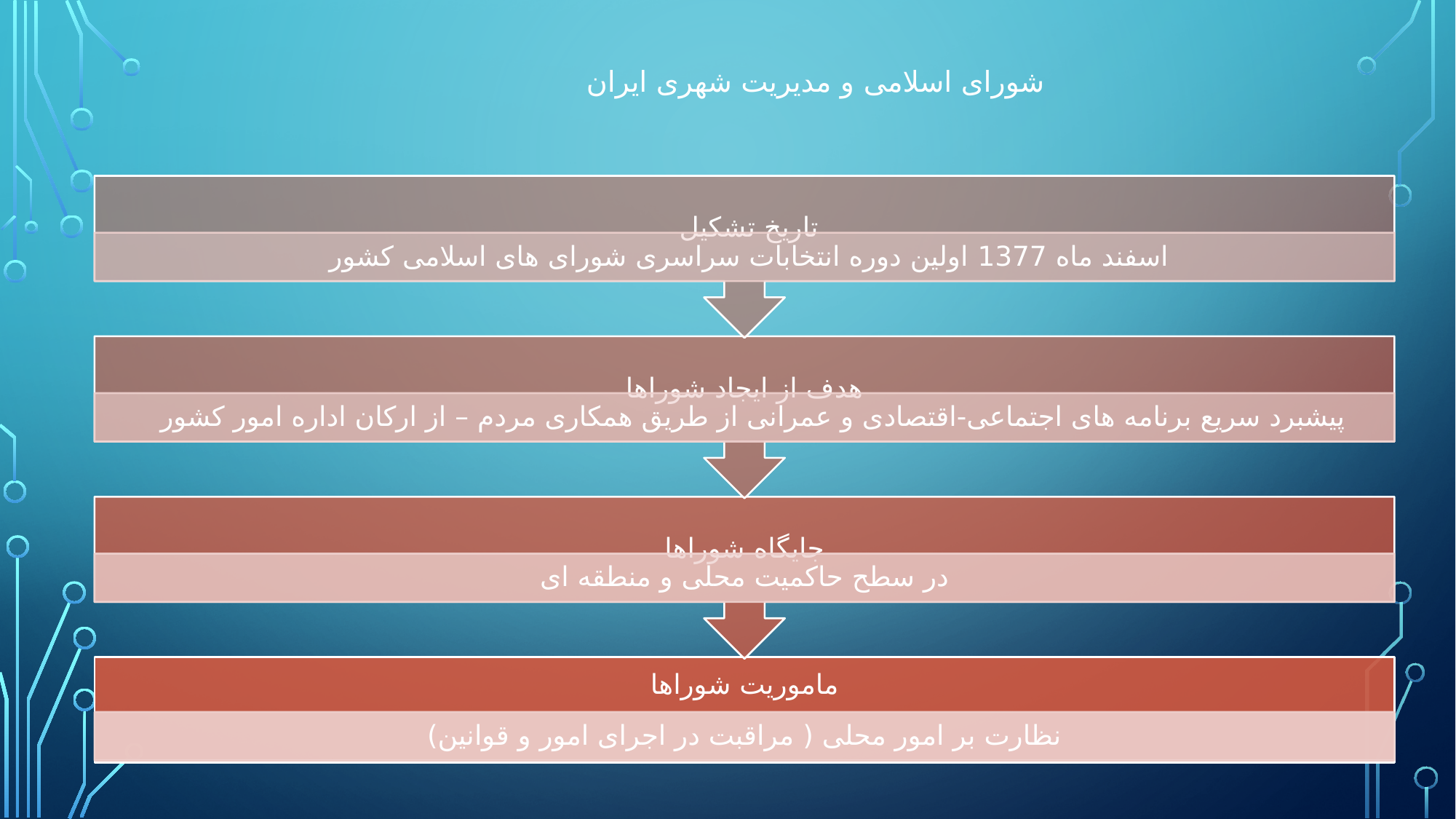

شورای اسلامی و مدیریت شهری ایران
ماموریت شوراها
نظارت بر امور محلی ( مراقبت در اجرای امور و قوانین)
جایگاه شوراها
در سطح حاکمیت محلی و منطقه ای
هدف از ایجاد شوراها
پیشبرد سریع برنامه های اجتماعی-اقتصادی و عمرانی از طریق همکاری مردم – از ارکان اداره امور کشور
تاریخ تشکیل
اسفند ماه 1377 اولین دوره انتخابات سراسری شورای های اسلامی کشور